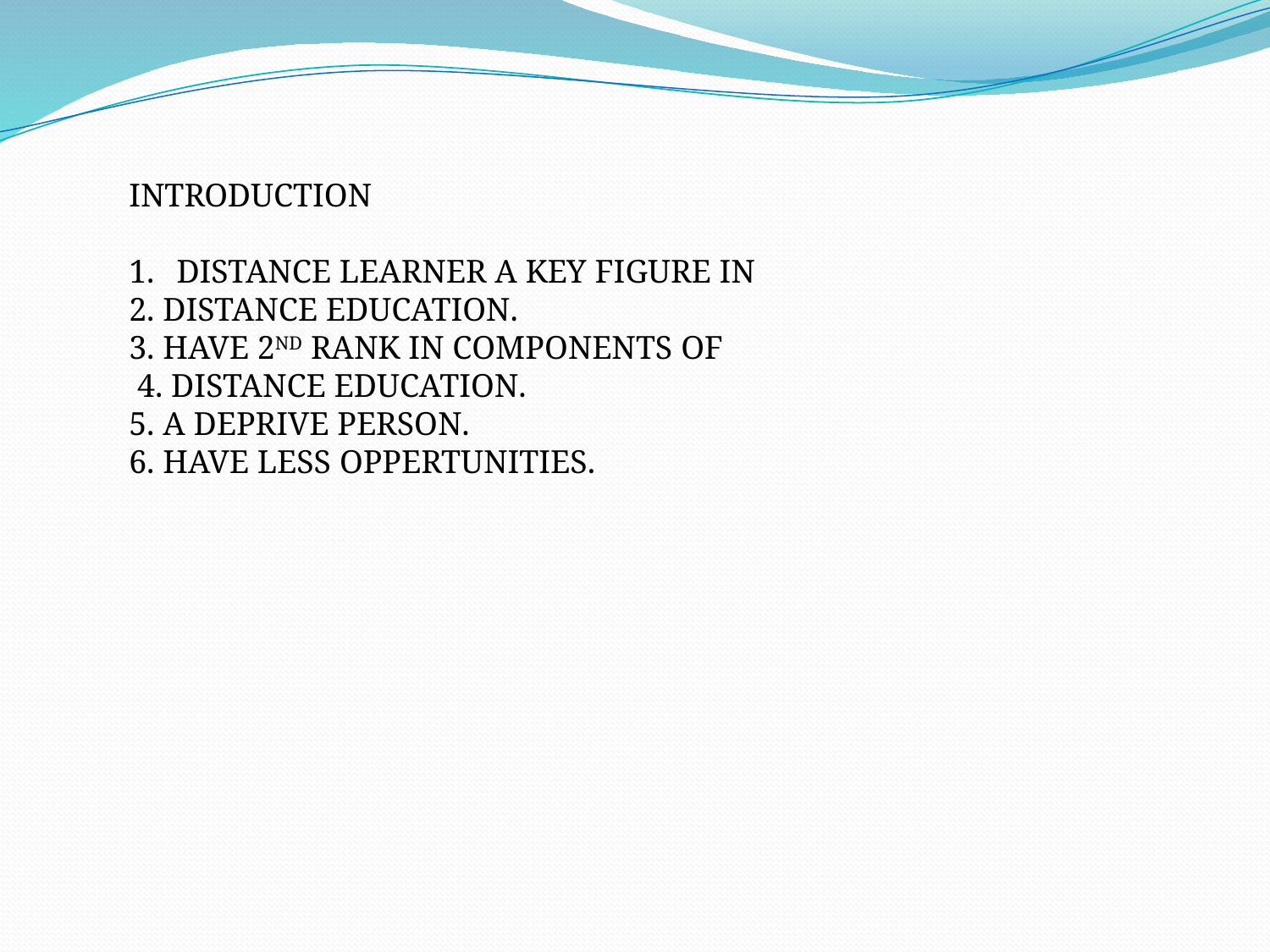

INTRODUCTION

DISTANCE LEARNER A KEY FIGURE IN
2. DISTANCE EDUCATION.
3. HAVE 2ND RANK IN COMPONENTS OF
 4. DISTANCE EDUCATION.
5. A DEPRIVE PERSON.
6. HAVE LESS OPPERTUNITIES.